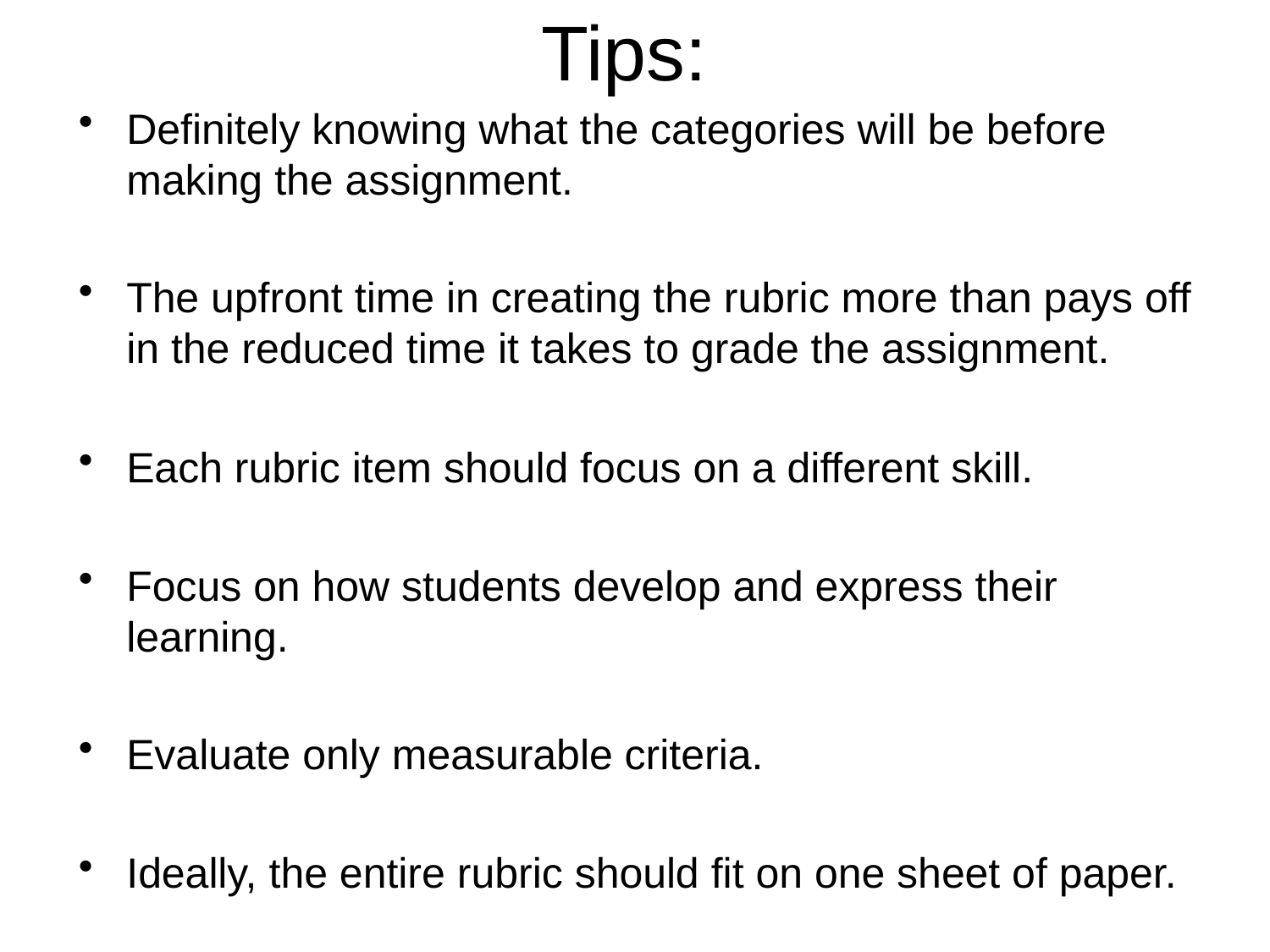

# Tips:
Definitely knowing what the categories will be before making the assignment.

The upfront time in creating the rubric more than pays off in the reduced time it takes to grade the assignment.

Each rubric item should focus on a different skill.

Focus on how students develop and express their learning.

Evaluate only measurable criteria.

Ideally, the entire rubric should fit on one sheet of paper.

Re-evaluate the rubric. (Did it work?  Was it sufficiently detailed?)